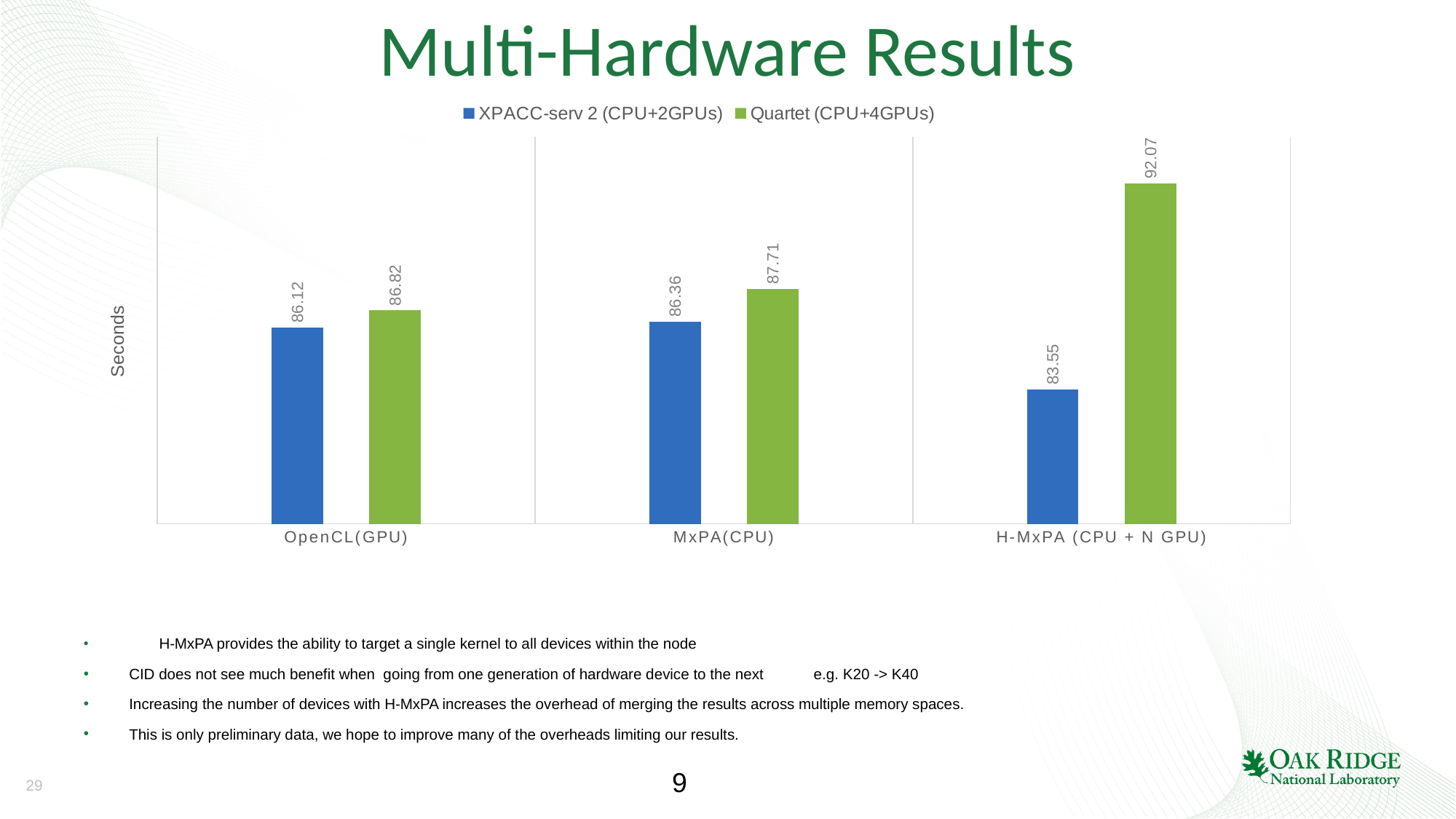

# Multi-Hardware Results

### Chart

| Category | XPACC-serv 2 (CPU+2GPUs) | Quartet (CPU+4GPUs) |
|---|---|---|
| OpenCL(GPU) | 86.12 | 86.82 |
| MxPA(CPU) | 86.36 | 87.71 |
| H-MxPA (CPU + N GPU) | 83.55 | 92.07 |

     H-MxPA provides the ability to target a single kernel to all devices within the node
CID does not see much benefit when  going from one generation of hardware device to the next            e.g. K20 -> K40
Increasing the number of devices with H-MxPA increases the overhead of merging the results across multiple memory spaces.
This is only preliminary data, we hope to improve many of the overheads limiting our results.

9